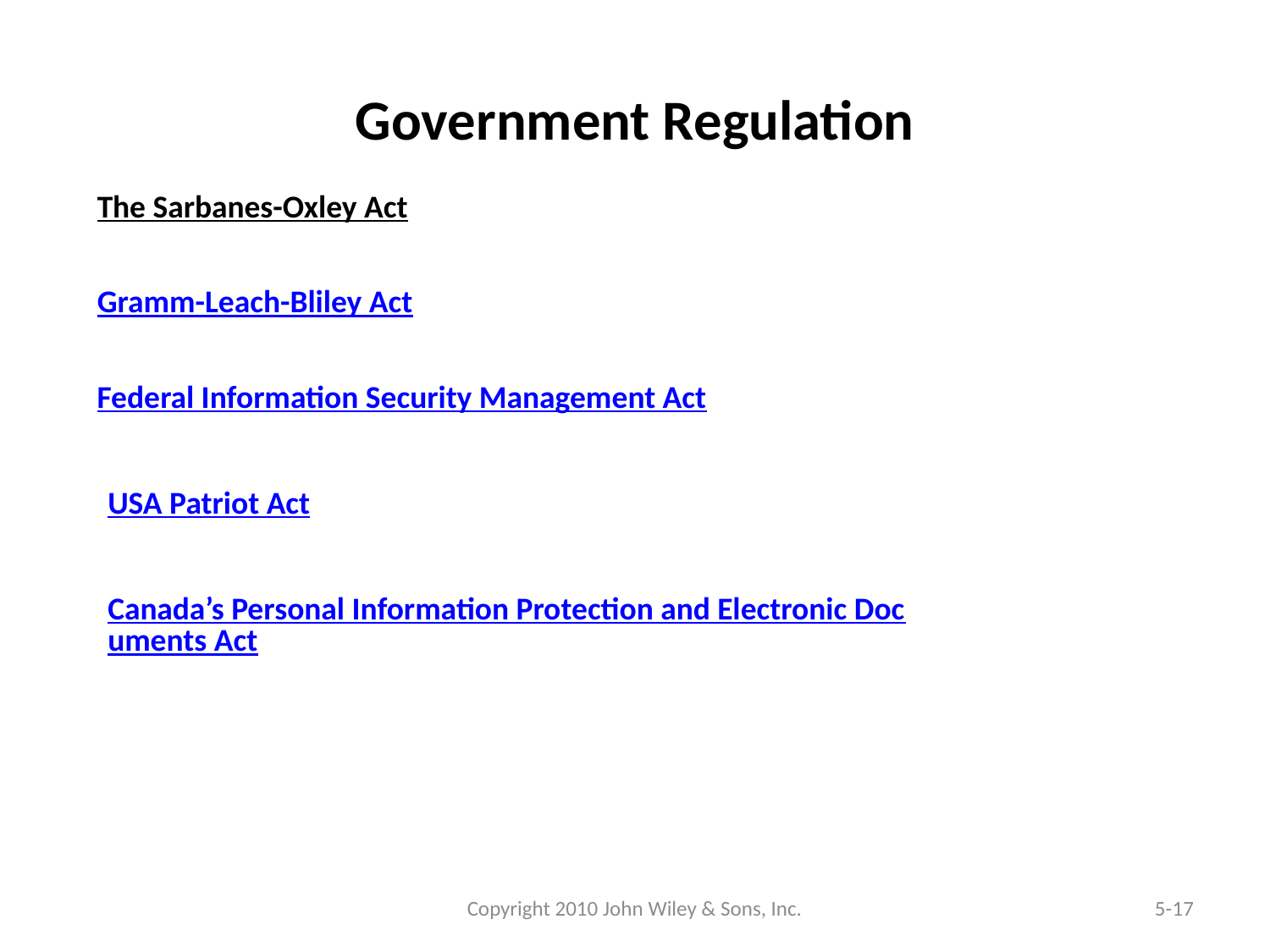

# Government Regulation
The Sarbanes-Oxley Act
Gramm-Leach-Bliley Act
Federal Information Security Management Act
USA Patriot Act
Canada’s Personal Information Protection and Electronic Documents Act
Copyright 2010 John Wiley & Sons, Inc.
5-17